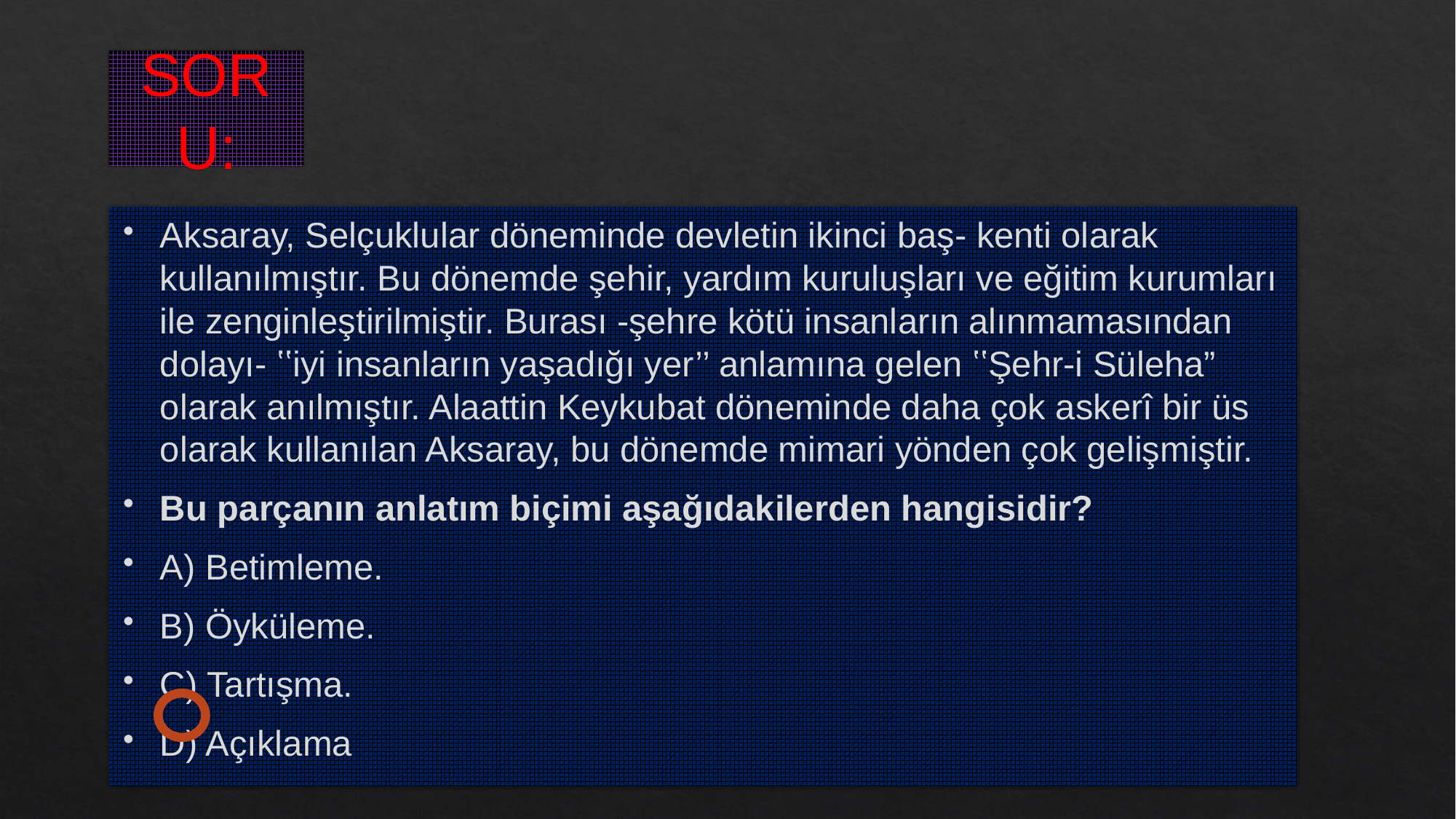

# SORU:
Aksaray, Selçuklular döneminde devletin ikinci baş- kenti olarak kullanılmıştır. Bu dönemde şehir, yardım kuruluşları ve eğitim kurumları ile zenginleştirilmiştir. Burası -şehre kötü insanların alınmamasından dolayı- ʽʽiyi insanların yaşadığı yer’’ anlamına gelen ʽʽŞehr-i Süleha” olarak anılmıştır. Alaattin Keykubat döneminde daha çok askerî bir üs olarak kullanılan Aksaray, bu dönemde mimari yönden çok gelişmiştir.
Bu parçanın anlatım biçimi aşağıdakilerden hangisidir?
A) Betimleme.
B) Öyküleme.
C) Tartışma.
D) Açıklama